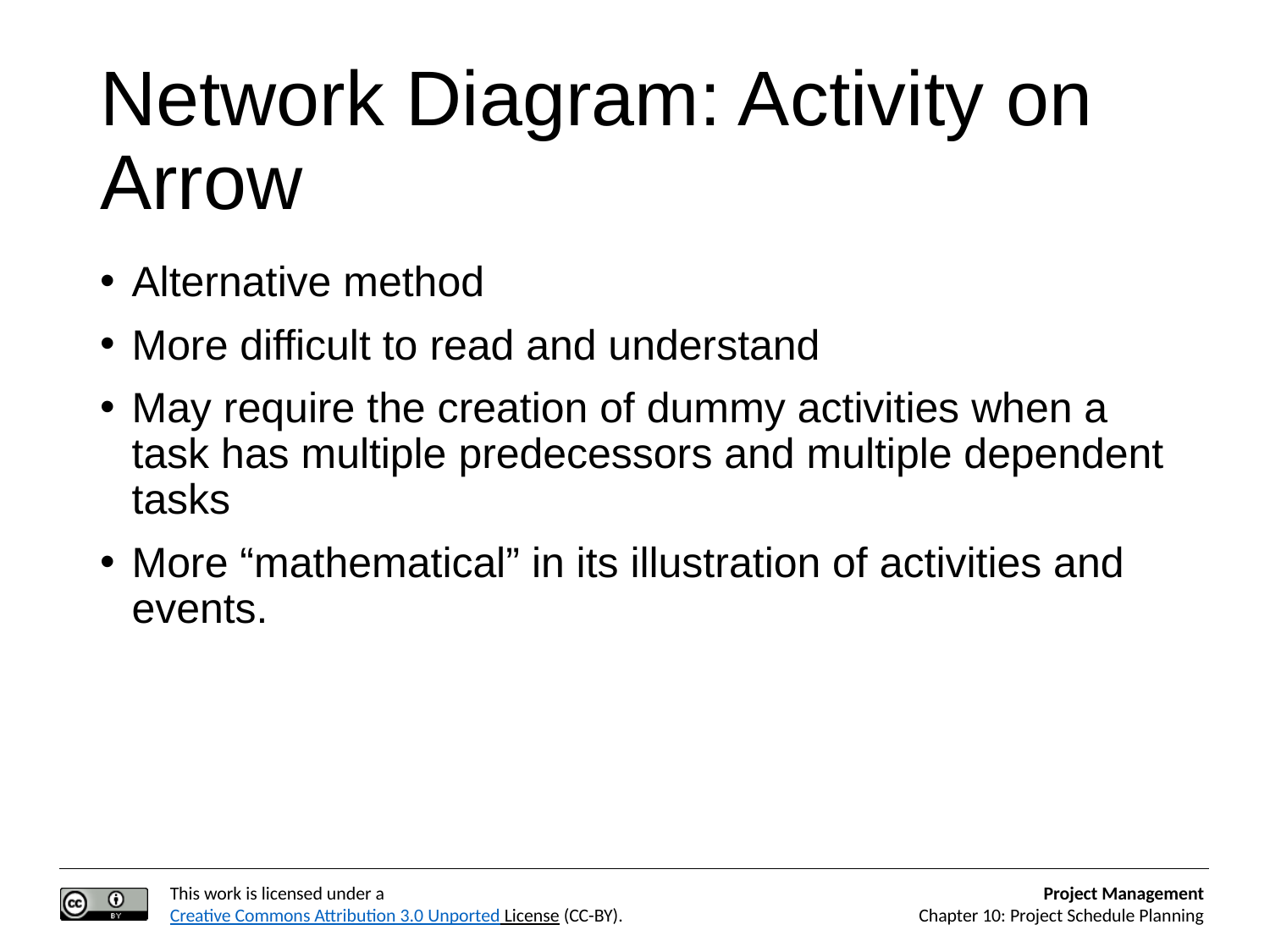

# Network Diagram: Activity on Arrow
Alternative method
More difficult to read and understand
May require the creation of dummy activities when a task has multiple predecessors and multiple dependent tasks
More “mathematical” in its illustration of activities and events.